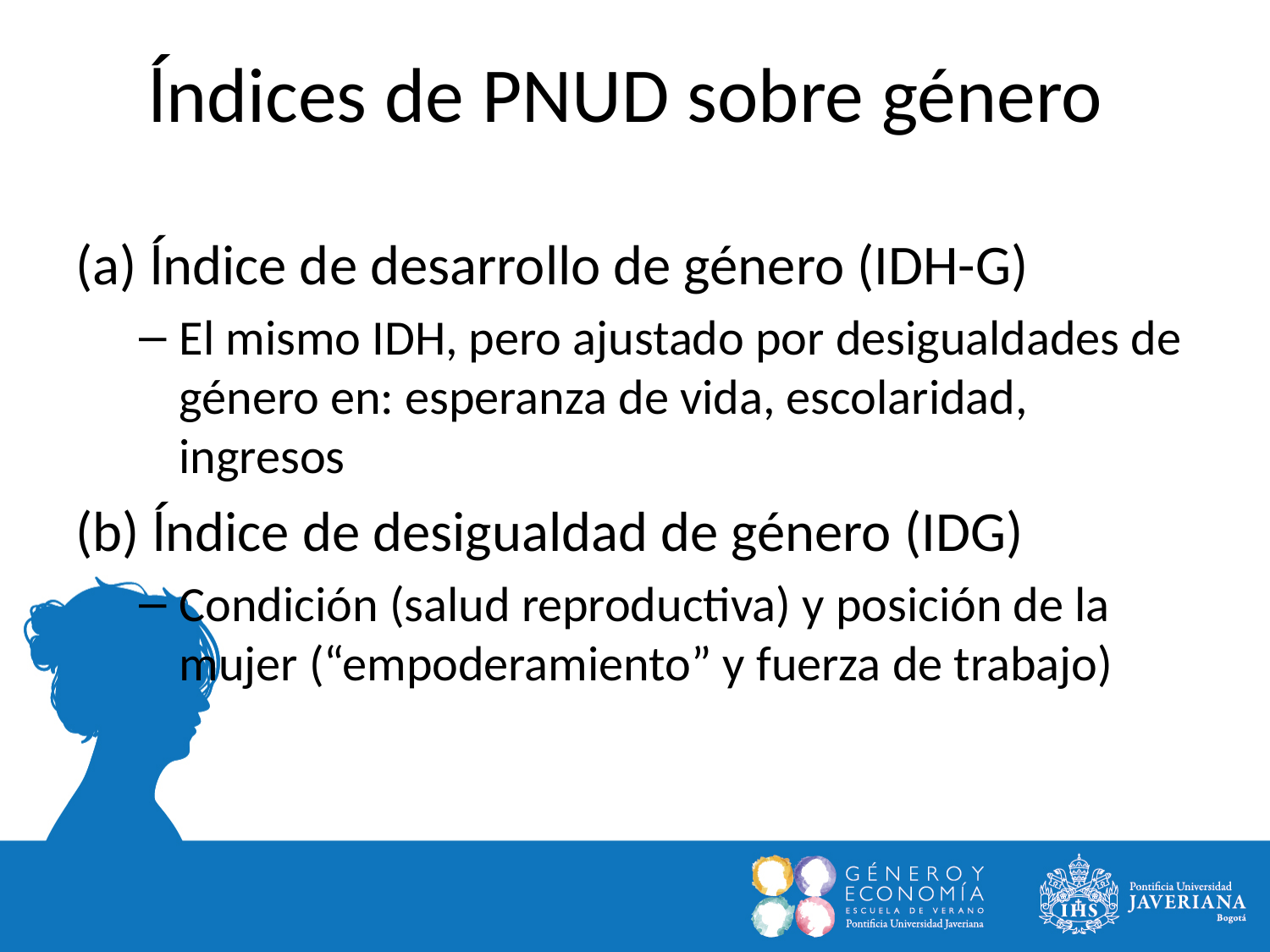

ĺndices de PNUD sobre género
(a) ĺndice de desarrollo de género (IDH-G)
El mismo IDH, pero ajustado por desigualdades de género en: esperanza de vida, escolaridad, ingresos
(b) ĺndice de desigualdad de género (IDG)
Condición (salud reproductiva) y posición de la mujer (“empoderamiento” y fuerza de trabajo)